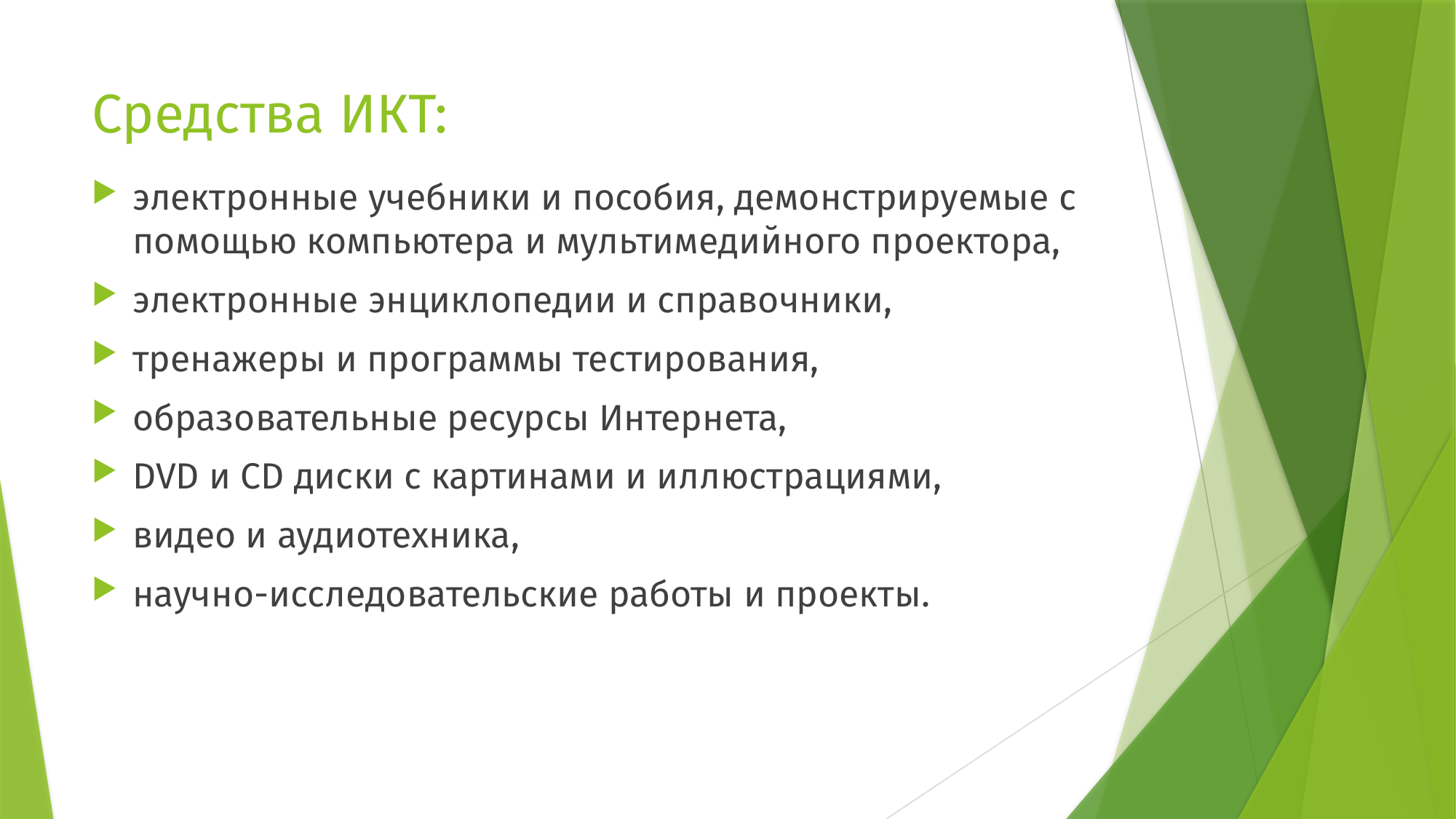

# Средства ИКТ:
электронные учебники и пособия, демонстрируемые с помощью компьютера и мультимедийного проектора,
электронные энциклопедии и справочники,
тренажеры и программы тестирования,
образовательные ресурсы Интернета,
DVD и CD диски с картинами и иллюстрациями,
видео и аудиотехника,
научно-исследовательские работы и проекты.